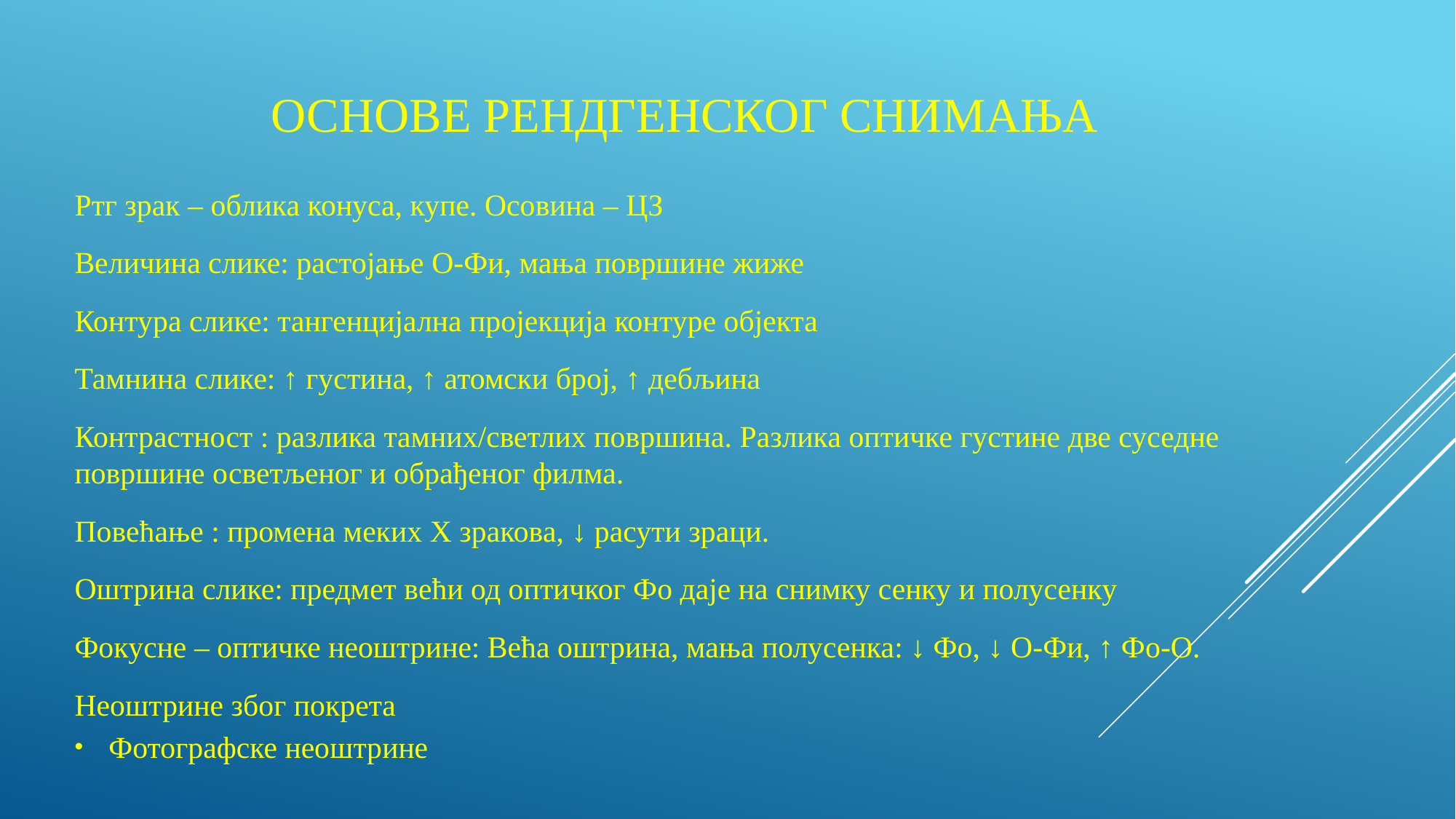

# Основе рендгенског снимања
Ртг зрак – облика конуса, купе. Осовина – ЦЗ
Величина слике: растојање О-Фи, мања површине жиже
Контура слике: тангенцијална пројекција контуре објекта
Тамнина слике: ↑ густина, ↑ атомски број, ↑ дебљина
Контрастност : разлика тамних/светлих површина. Разлика оптичке густине две суседне површине осветљеног и обрађеног филма.
Повећање : промена меких X зракова, ↓ расути зраци.
Оштрина слике: предмет већи од оптичког Фо даје на снимку сенку и полусенку
Фокусне – оптичке неоштрине: Већа оштрина, мања полусенка: ↓ Фо, ↓ О-Фи, ↑ Фо-О.
Неоштрине због покрета
Фотографске неоштрине